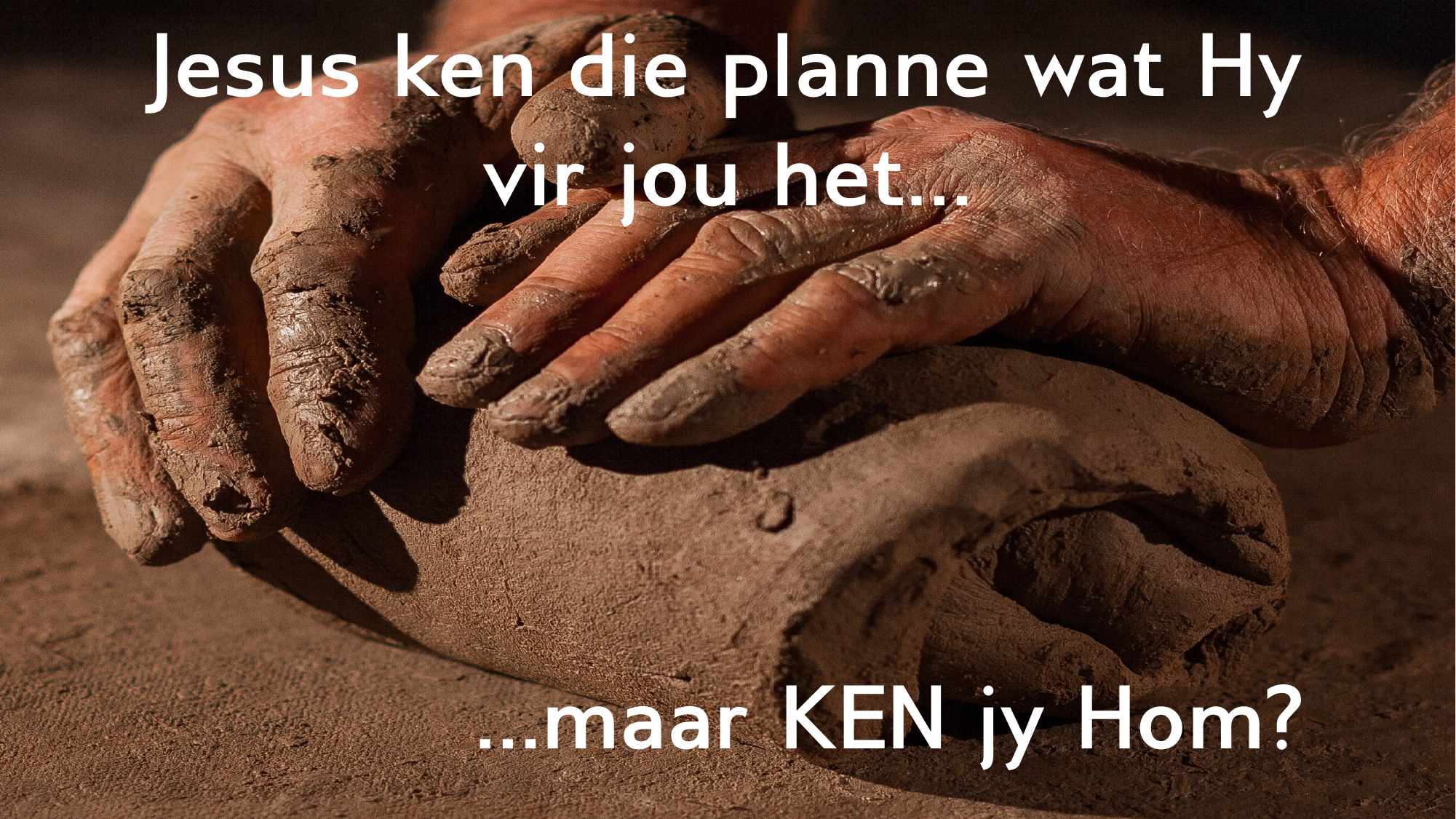

Jesus ken die planne wat Hy vir jou het…
…maar KEN jy Hom?